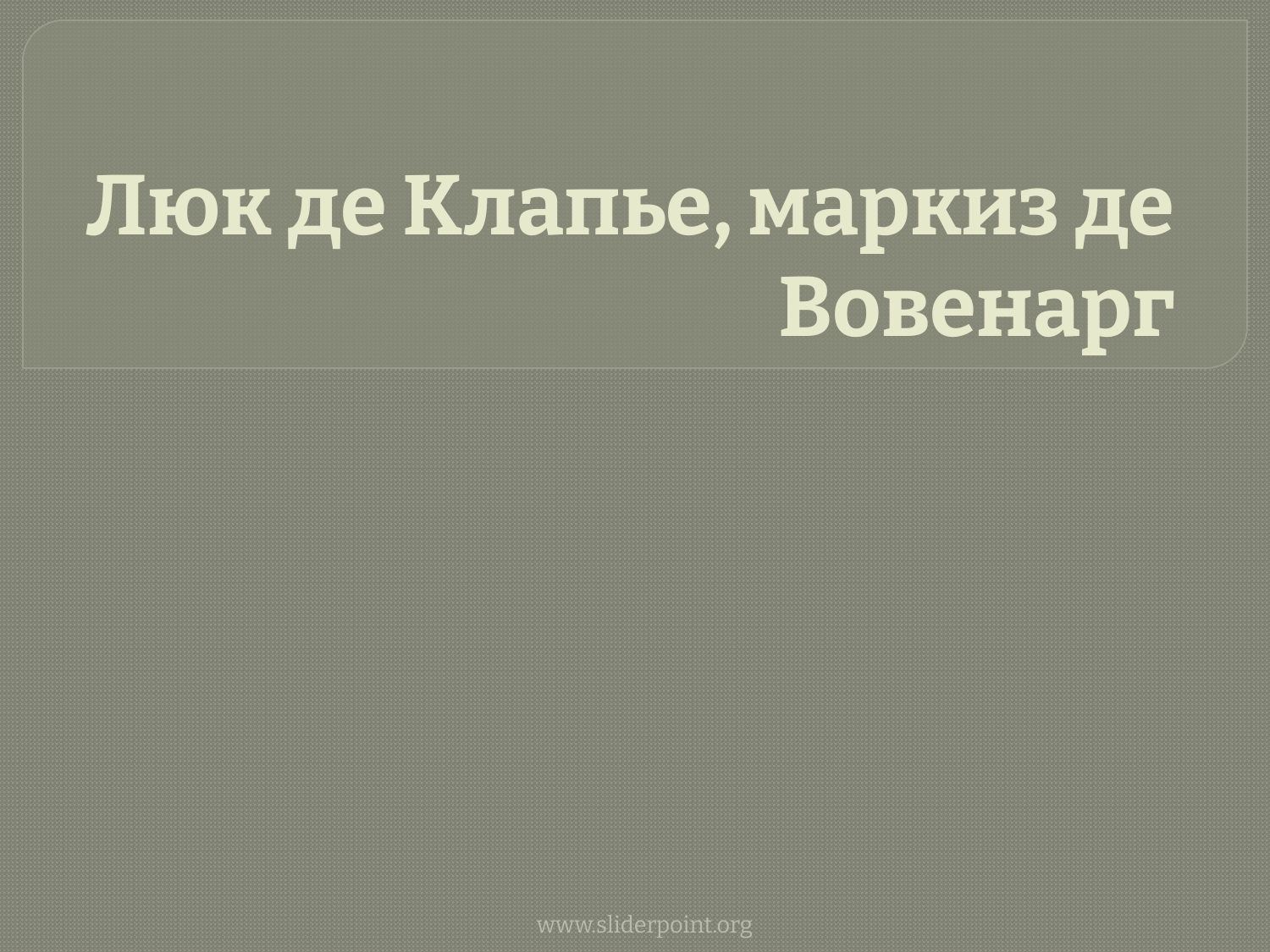

# Люк де Клапье, маркиз де Вовенарг

www.sliderpoint.org